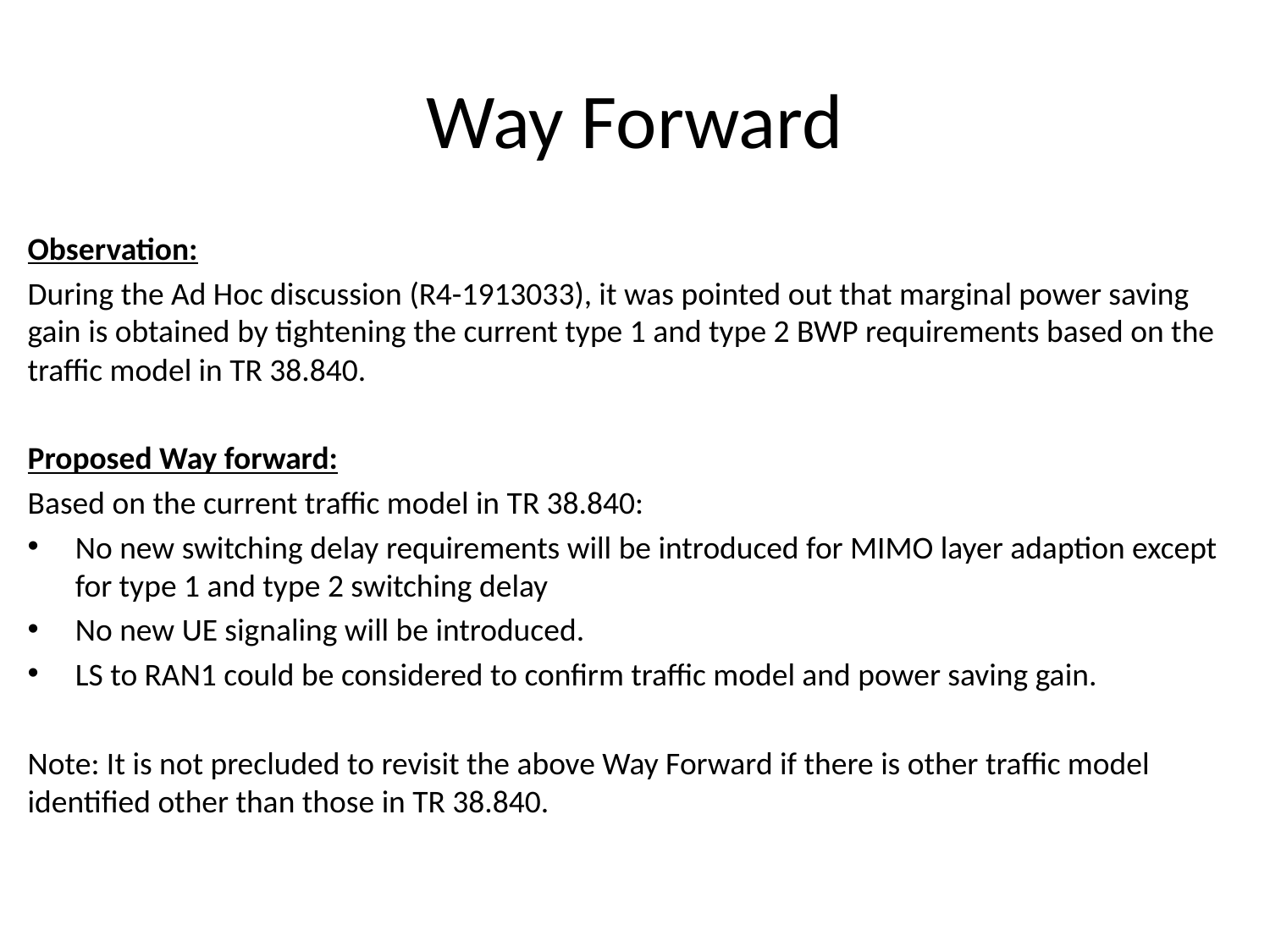

# Way Forward
Observation:
During the Ad Hoc discussion (R4-1913033), it was pointed out that marginal power saving gain is obtained by tightening the current type 1 and type 2 BWP requirements based on the traffic model in TR 38.840.

Proposed Way forward:
Based on the current traffic model in TR 38.840:
No new switching delay requirements will be introduced for MIMO layer adaption except for type 1 and type 2 switching delay
No new UE signaling will be introduced.
LS to RAN1 could be considered to confirm traffic model and power saving gain.

Note: It is not precluded to revisit the above Way Forward if there is other traffic model identified other than those in TR 38.840.